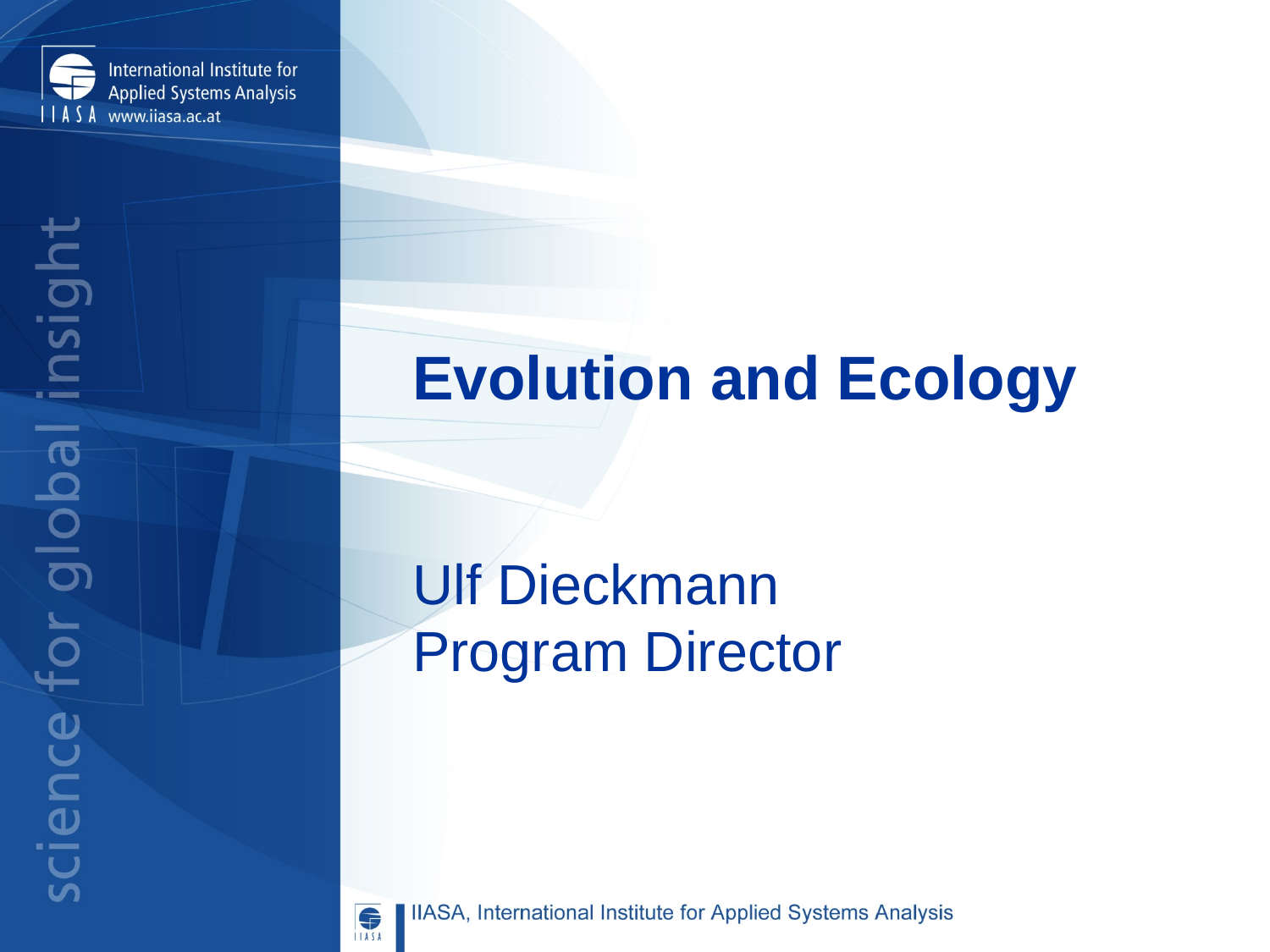

# Evolution and Ecology Ulf Dieckmann Program Director